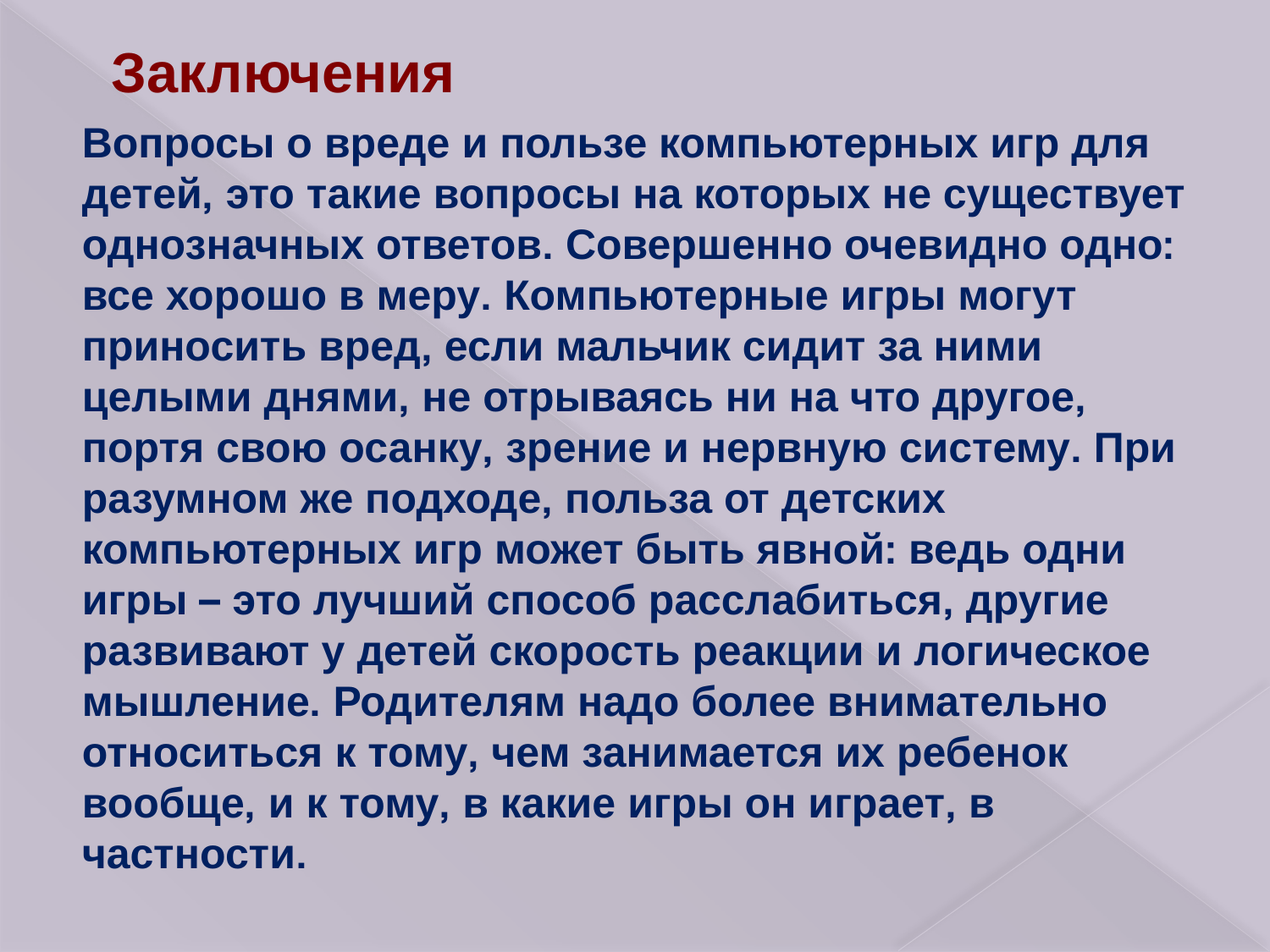

Заключения
Вопросы о вреде и пользе компьютерных игр для детей, это такие вопросы на которых не существует однозначных ответов. Совершенно очевидно одно: все хорошо в меру. Компьютерные игры могут приносить вред, если мальчик сидит за ними целыми днями, не отрываясь ни на что другое, портя свою осанку, зрение и нервную систему. При разумном же подходе, польза от детских компьютерных игр может быть явной: ведь одни игры – это лучший способ расслабиться, другие развивают у детей скорость реакции и логическое мышление. Родителям надо более внимательно относиться к тому, чем занимается их ребенок вообще, и к тому, в какие игры он играет, в частности.